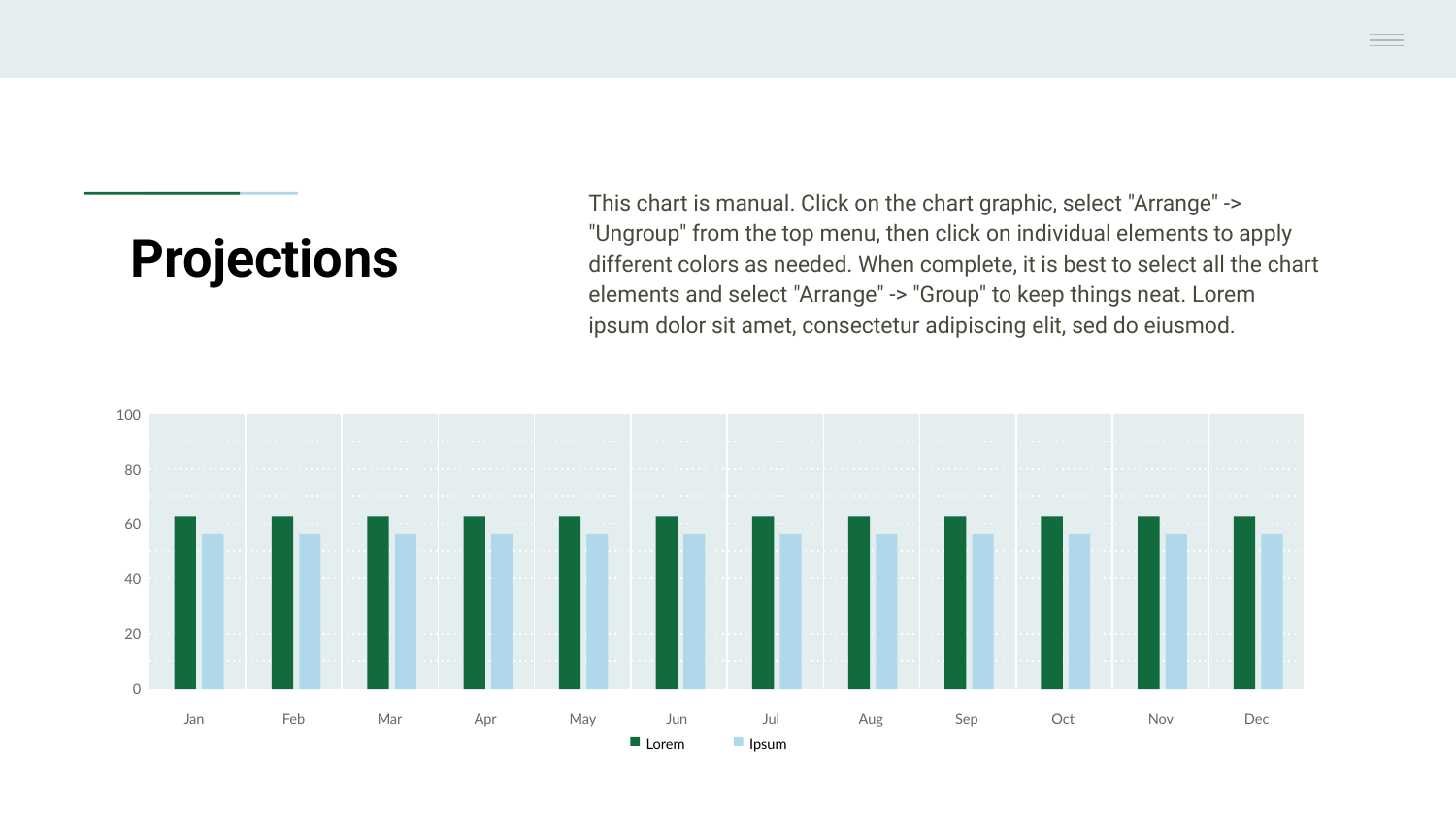

This chart is manual. Click on the chart graphic, select "Arrange" -> "Ungroup" from the top menu, then click on individual elements to apply different colors as needed. When complete, it is best to select all the chart elements and select "Arrange" -> "Group" to keep things neat. Lorem ipsum dolor sit amet, consectetur adipiscing elit, sed do eiusmod.
# Projections
100

80
60
40

20
0
Jan
Mar
Apr
May
Jun
Jul
Aug
Sep
Oct
Nov
Dec
Feb
Ipsum
Lorem